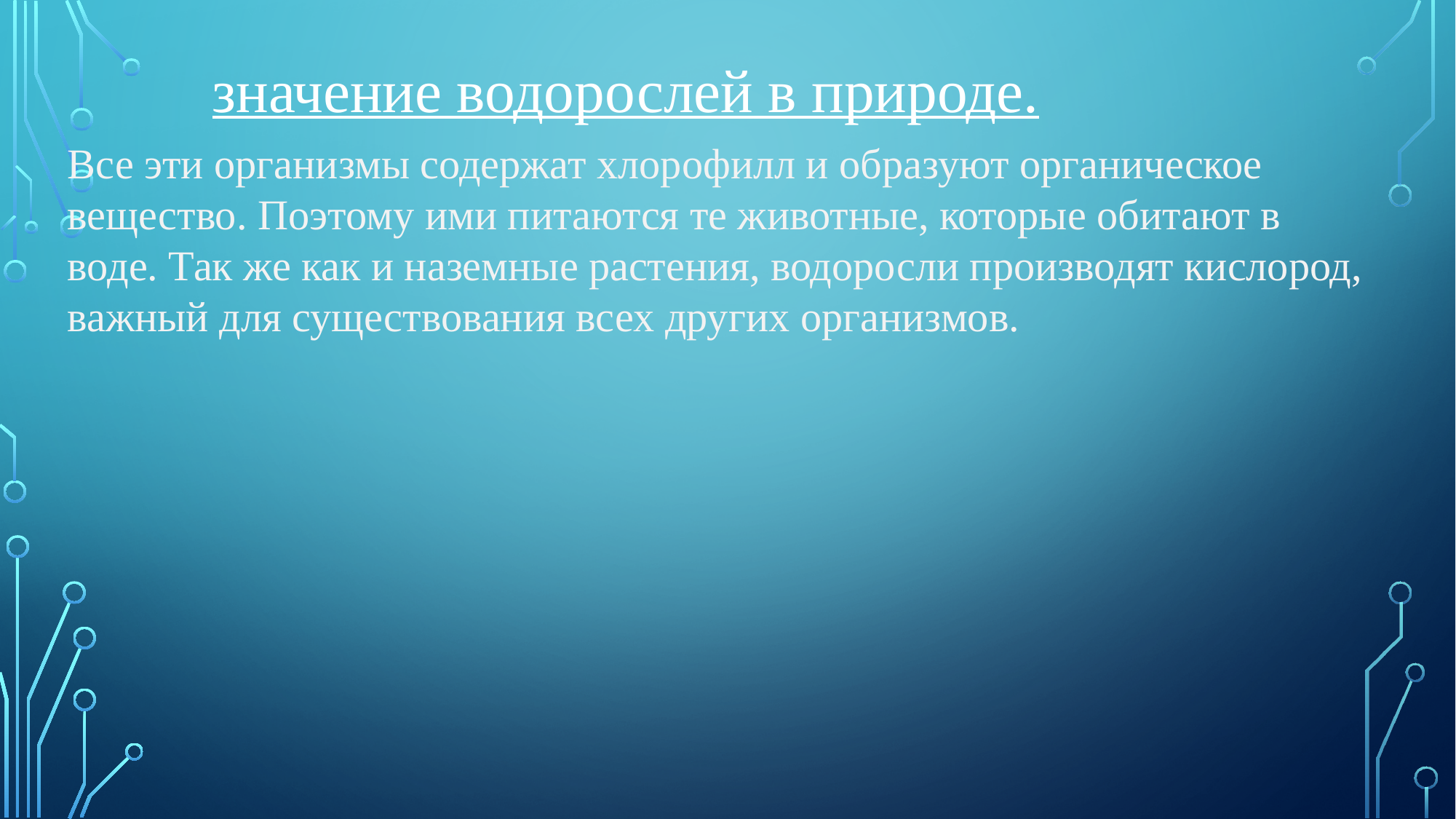

значение водорослей в природе.
Все эти организмы содержат хлорофилл и образуют органическое вещество. Поэтому ими питаются те животные, которые обитают в воде. Так же как и наземные растения, водоросли производят кислород, важный для существования всех других организмов.